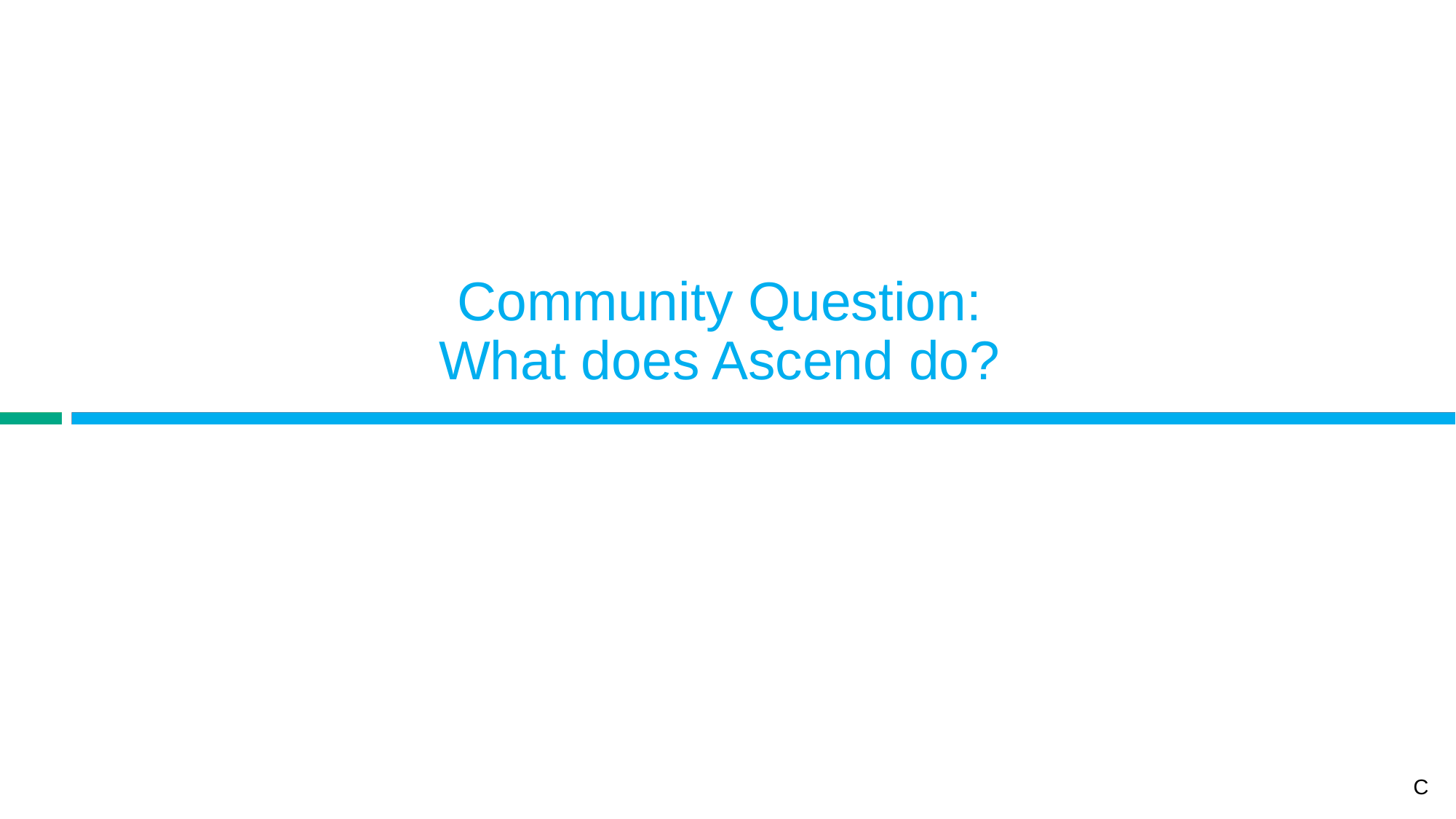

# Community Question:
What does Ascend do?
C